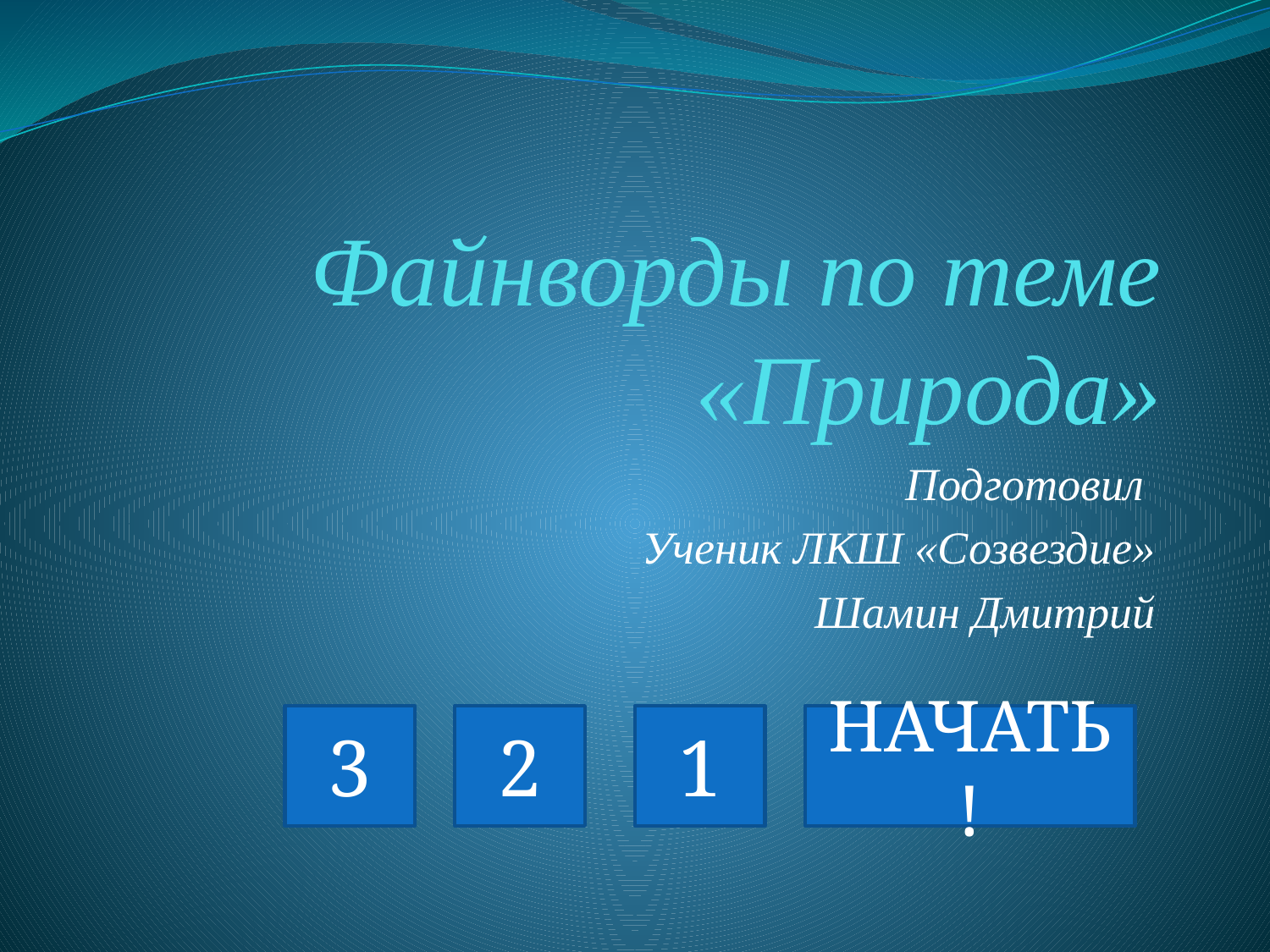

# Файнворды по теме «Природа»
Подготовил
Ученик ЛКШ «Созвездие»
Шамин Дмитрий
3
2
1
НАЧАТЬ!